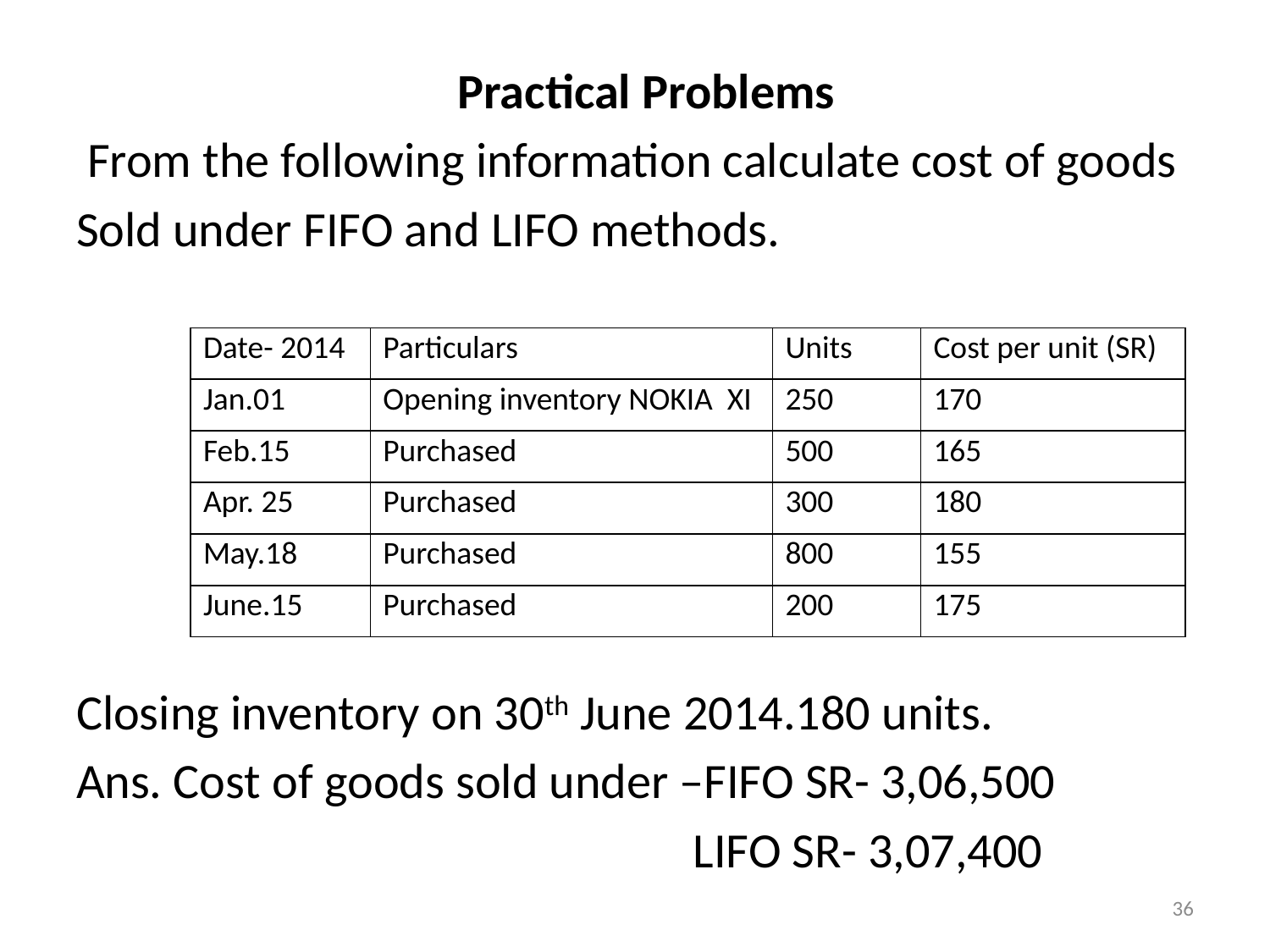

Practical Problems
 From the following information calculate cost of goods
Sold under FIFO and LIFO methods.

Closing inventory on 30th June 2014.180 units.
Ans. Cost of goods sold under –FIFO SR- 3,06,500
                                                       LIFO SR- 3,07,400

| Date- 2014 | Particulars | Units | Cost per unit (SR) |
| --- | --- | --- | --- |
| Jan.01 | Opening inventory NOKIA XI | 250 | 170 |
| Feb.15 | Purchased | 500 | 165 |
| Apr. 25 | Purchased | 300 | 180 |
| May.18 | Purchased | 800 | 155 |
| June.15 | Purchased | 200 | 175 |
36